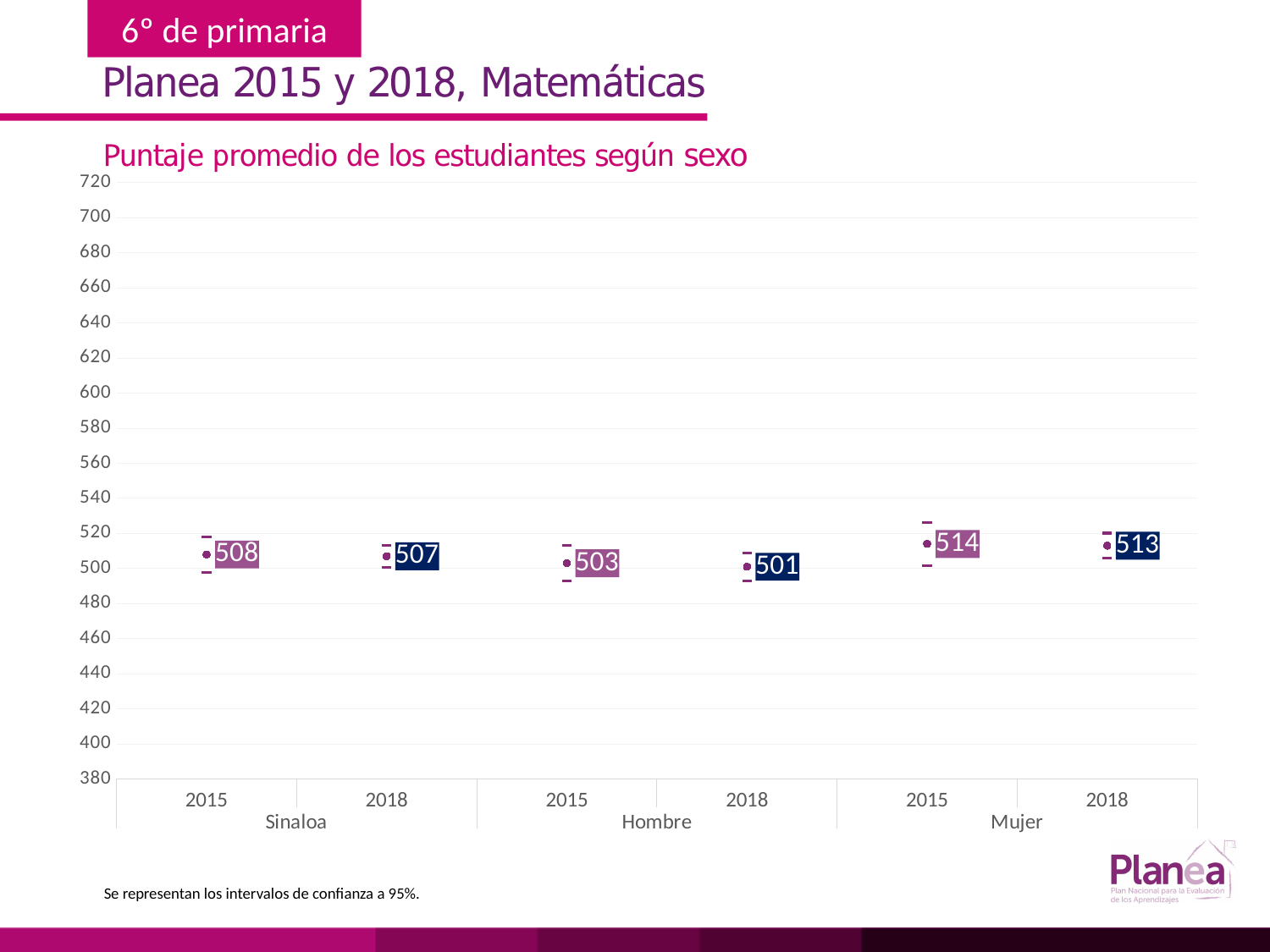

Planea 2015 y 2018, Matemáticas

Puntaje promedio de los estudiantes según sexo

### Chart

| Category |  |  |  |
|---|---|---|---|
| 2015 | 497.851 | 518.149 | 508.0 |
| 2018 | 500.632 | 513.368 | 507.0 |
| 2015 | 492.851 | 513.149 | 503.0 |
| 2018 | 493.04 | 508.96 | 501.0 |
| 2015 | 501.662 | 526.338 | 514.0 |
| 2018 | 505.836 | 520.164 | 513.0 |
Se representan los intervalos de confianza a 95%.